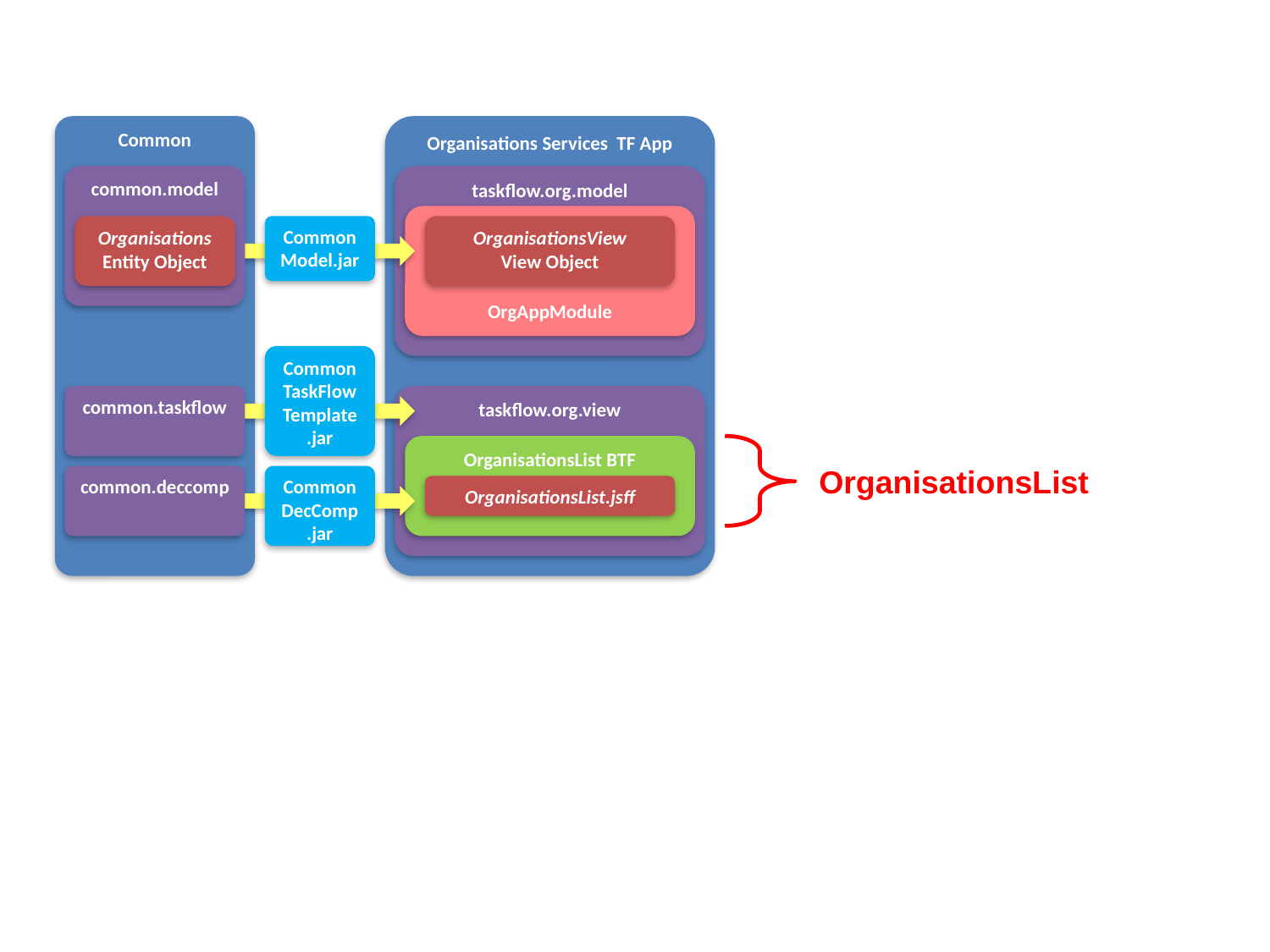

Common
Organisations Services  TF App
common.model
taskflow.org.model

OrgAppModule
Organisations
Entity Object
Common
Model.jar
OrganisationsView
View Object

Common
TaskFlow
Template.jar
common.taskflow
taskflow.org.view

OrganisationsList BTF

OrganisationsList
common.deccomp
Common
DecComp.jar
OrganisationsList.jsff